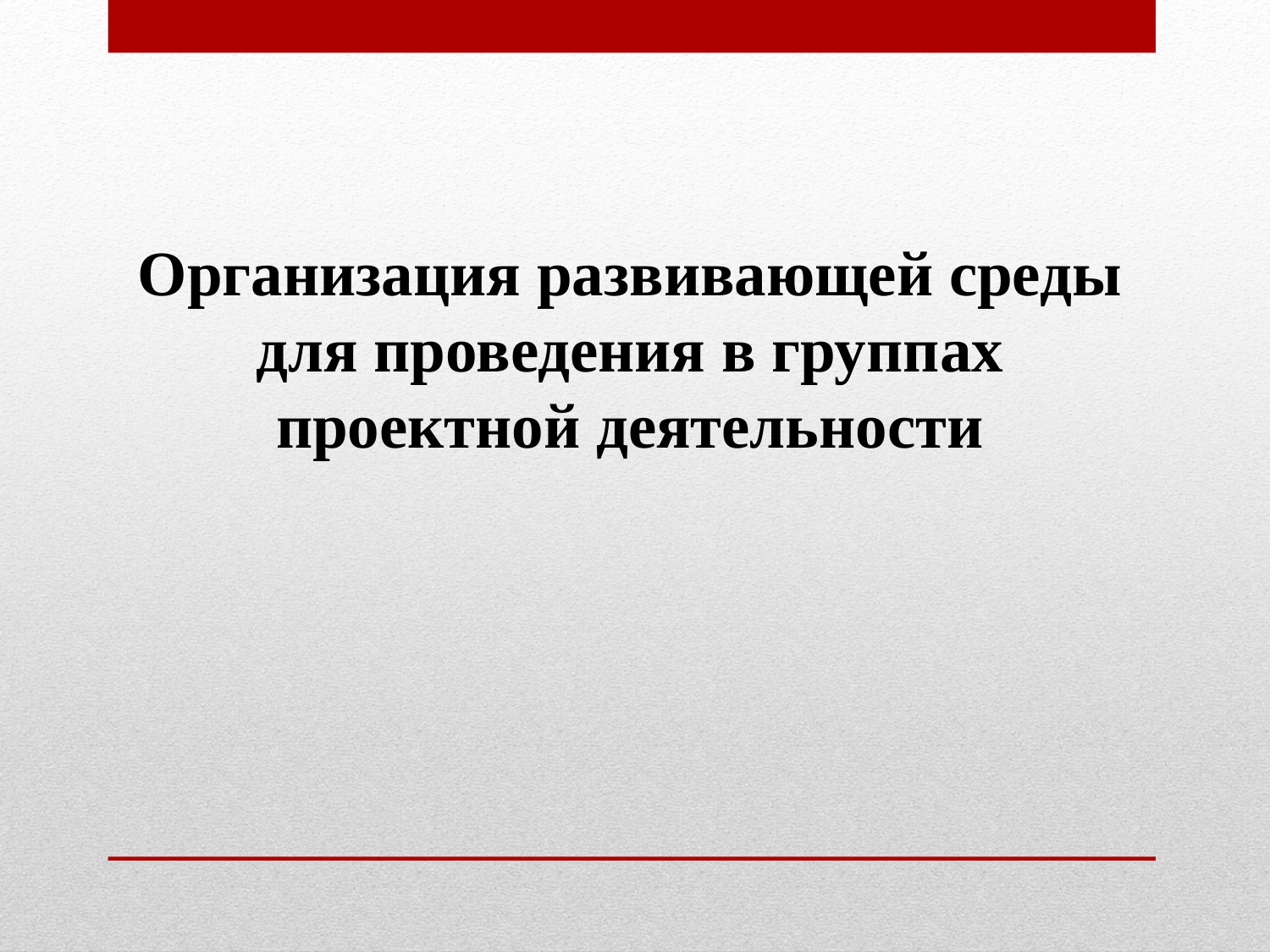

Организация развивающей среды для проведения в группах проектной деятельности